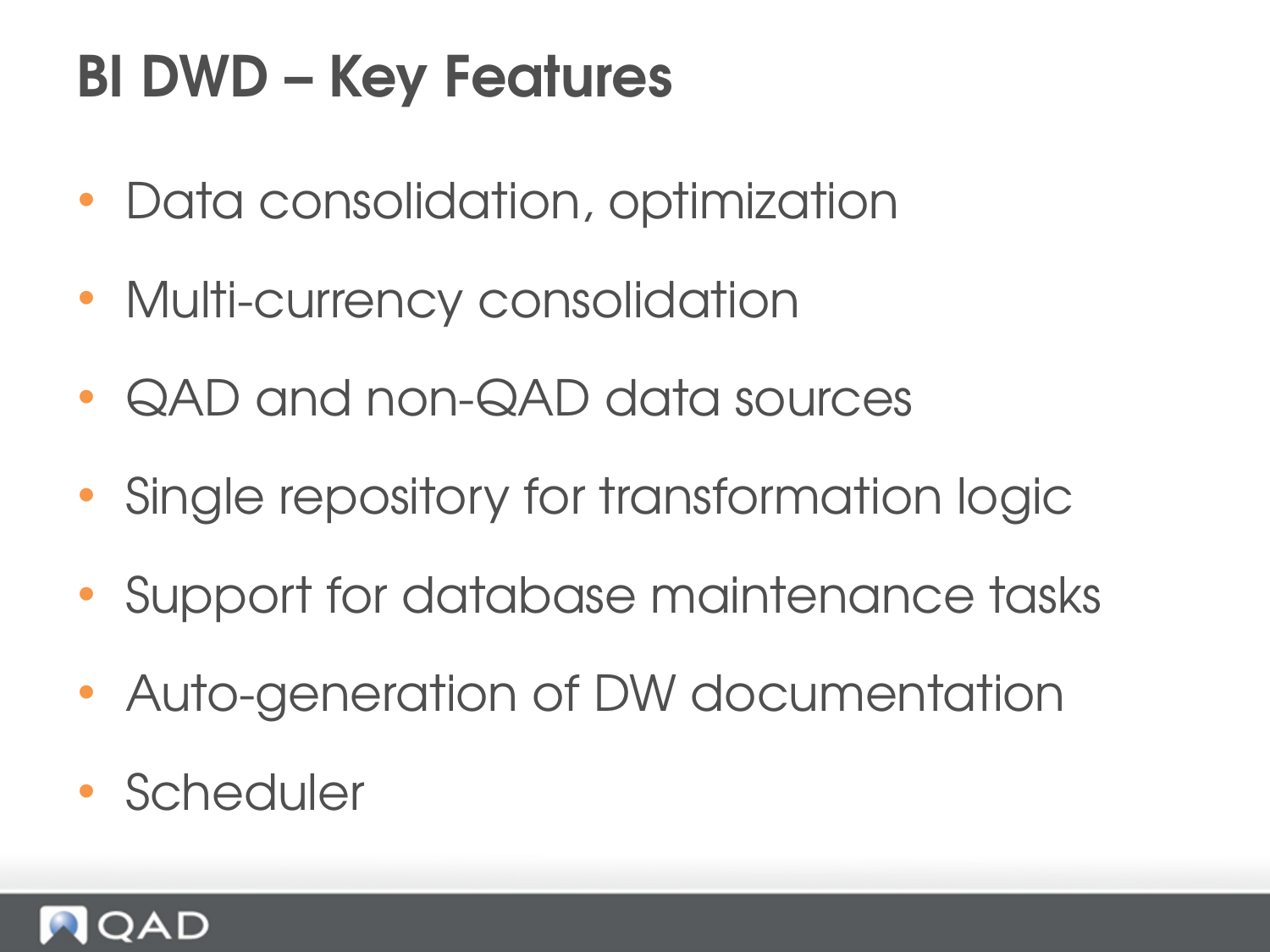

# BI DWD – Key Features
Data consolidation, optimization
Multi-currency consolidation
QAD and non-QAD data sources
Single repository for transformation logic
Support for database maintenance tasks
Auto-generation of DW documentation
Scheduler